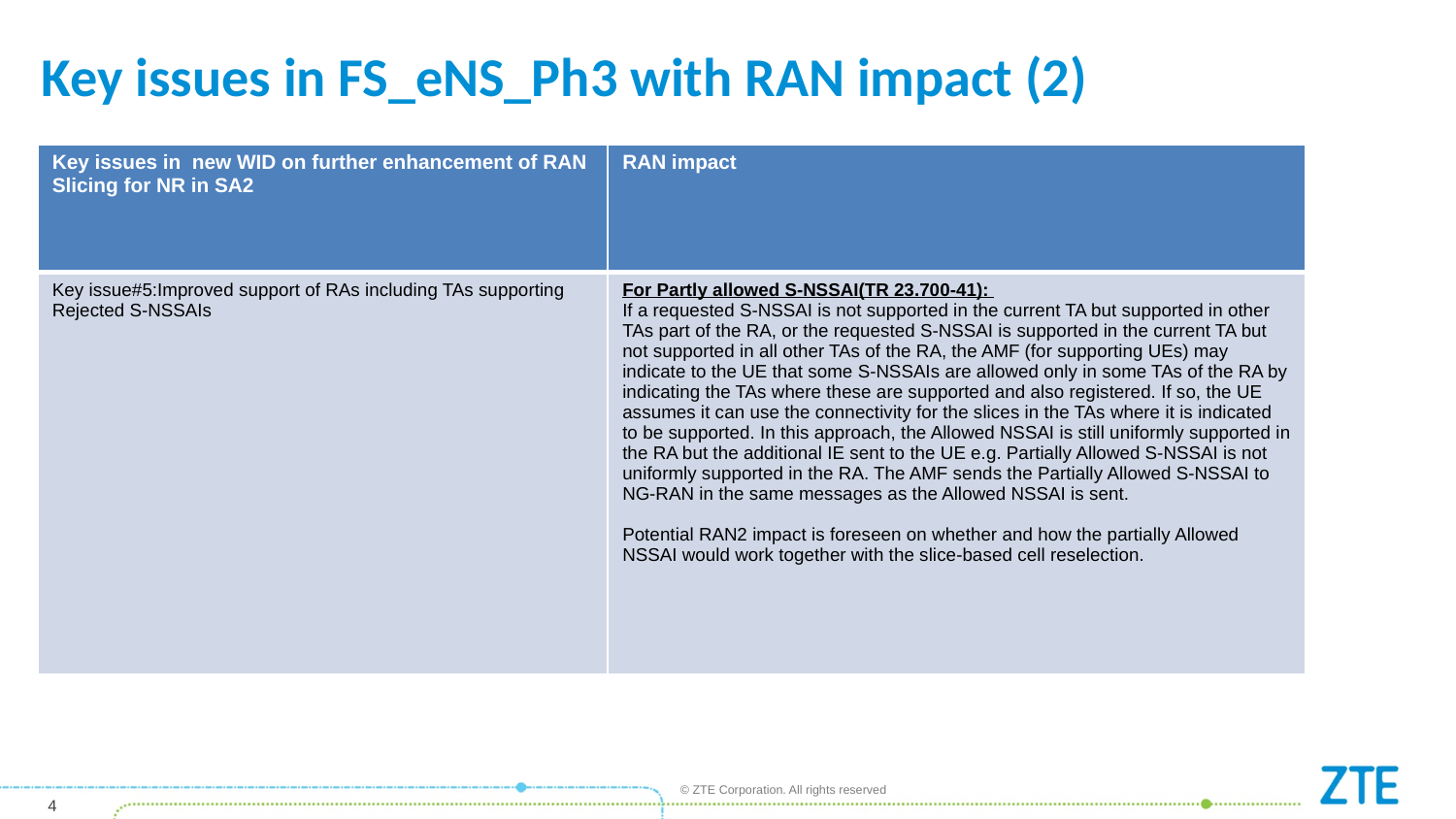

# Key issues in FS_eNS_Ph3 with RAN impact (2)

| Key issues in new WID on further enhancement of RAN Slicing for NR in SA2 | RAN impact |
| --- | --- |
| Key issue#5:Improved support of RAs including TAs supporting Rejected S-NSSAIs | For Partly allowed S-NSSAI(TR 23.700-41): If a requested S-NSSAI is not supported in the current TA but supported in other TAs part of the RA, or the requested S-NSSAI is supported in the current TA but not supported in all other TAs of the RA, the AMF (for supporting UEs) may indicate to the UE that some S-NSSAIs are allowed only in some TAs of the RA by indicating the TAs where these are supported and also registered. If so, the UE assumes it can use the connectivity for the slices in the TAs where it is indicated to be supported. In this approach, the Allowed NSSAI is still uniformly supported in the RA but the additional IE sent to the UE e.g. Partially Allowed S-NSSAI is not uniformly supported in the RA. The AMF sends the Partially Allowed S-NSSAI to NG-RAN in the same messages as the Allowed NSSAI is sent. Potential RAN2 impact is foreseen on whether and how the partially Allowed NSSAI would work together with the slice-based cell reselection. |